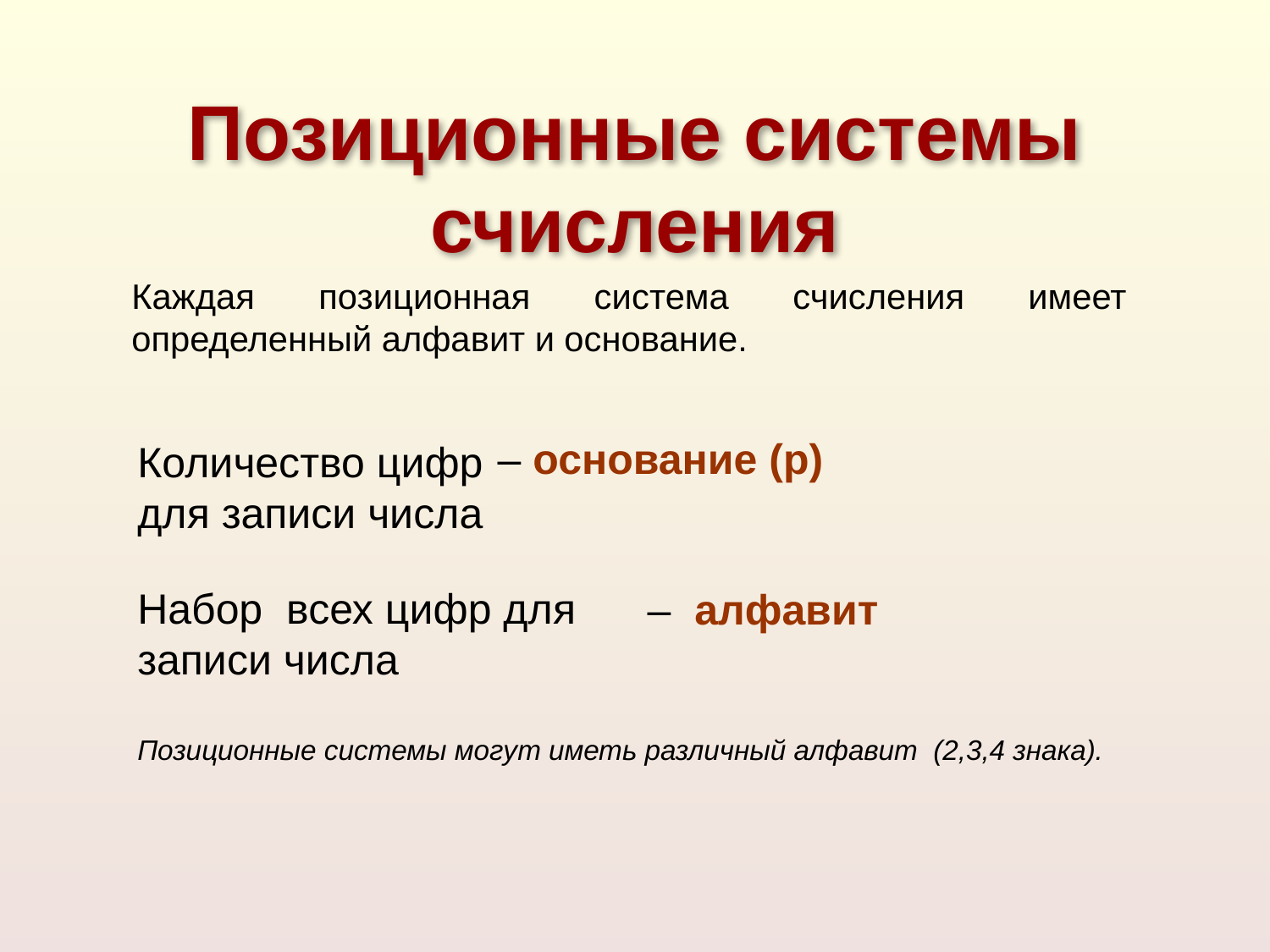

Позиционные системы счисления

Каждая позиционная система счисления имеет определенный алфавит и основание.
– основание (p)

Количество цифр для записи числа

Набор  всех цифр для записи числа
–  алфавит
Позиционные системы могут иметь различный алфавит  (2,3,4 знака).